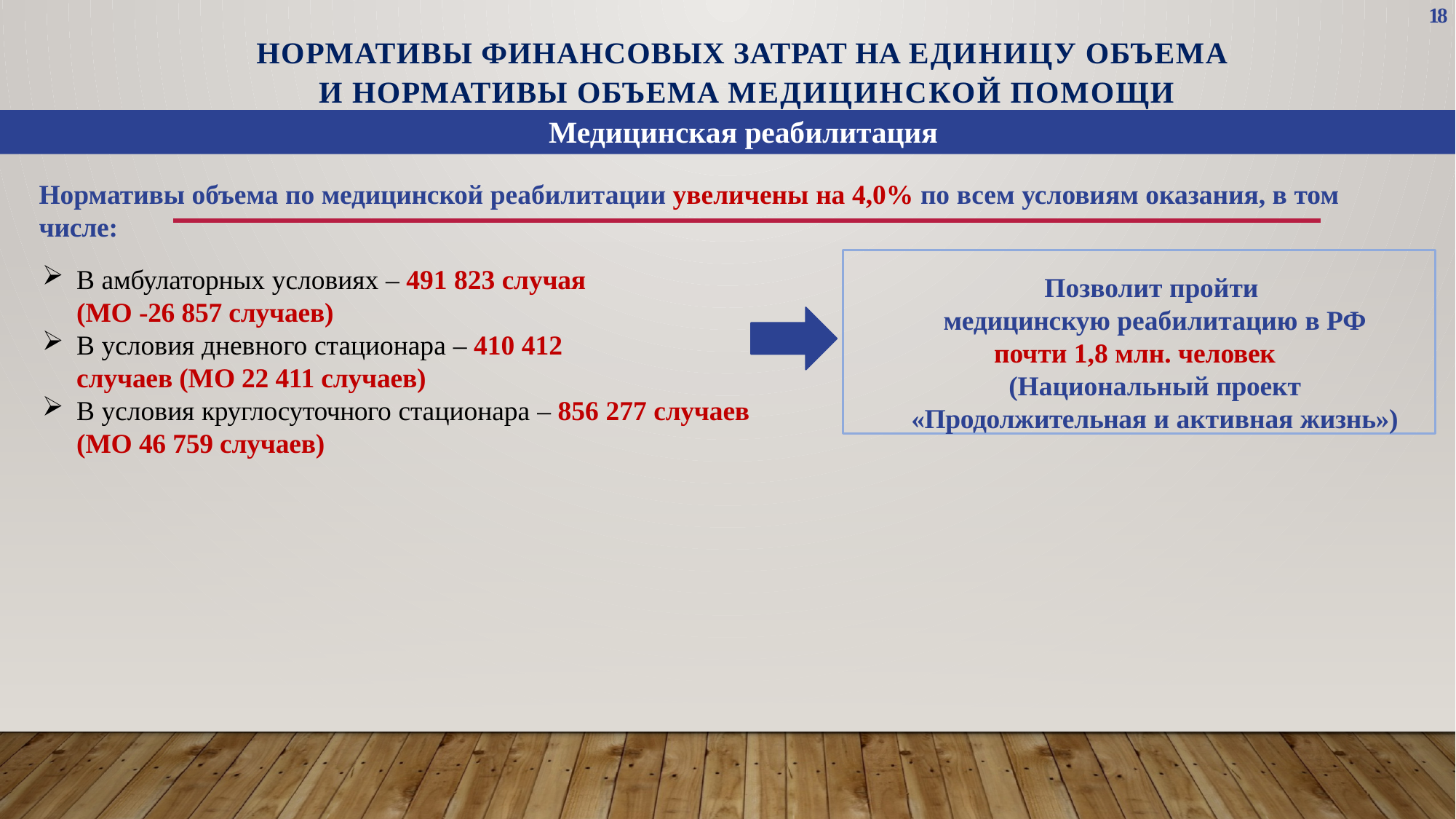

18
# Нормативы финансовых затрат на единицу объема и нормативы объема медицинской помощи

Медицинская реабилитация
Нормативы объема по медицинской реабилитации увеличены на 4,0% по всем условиям оказания, в том числе:
Позволит пройти
медицинскую реабилитацию в РФ почти 1,8 млн. человек
(Национальный проект
«Продолжительная и активная жизнь»)
В амбулаторных условиях – 491 823 случая (МО -26 857 случаев)

В условия дневного стационара – 410 412 случаев (МО 22 411 случаев)
В условия круглосуточного стационара – 856 277 случаев (МО 46 759 случаев)